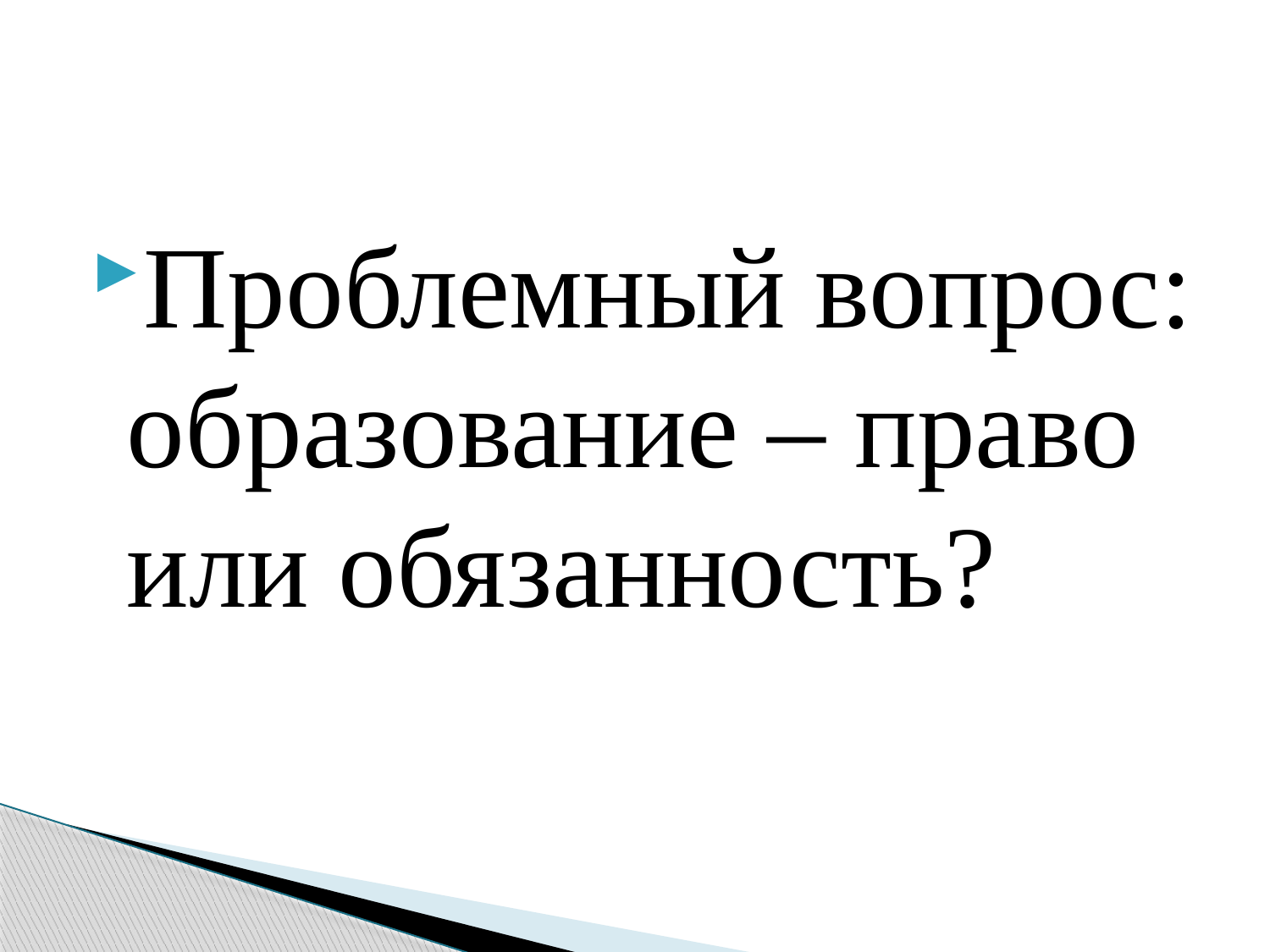

Проблемный вопрос: образование – право или обязанность?